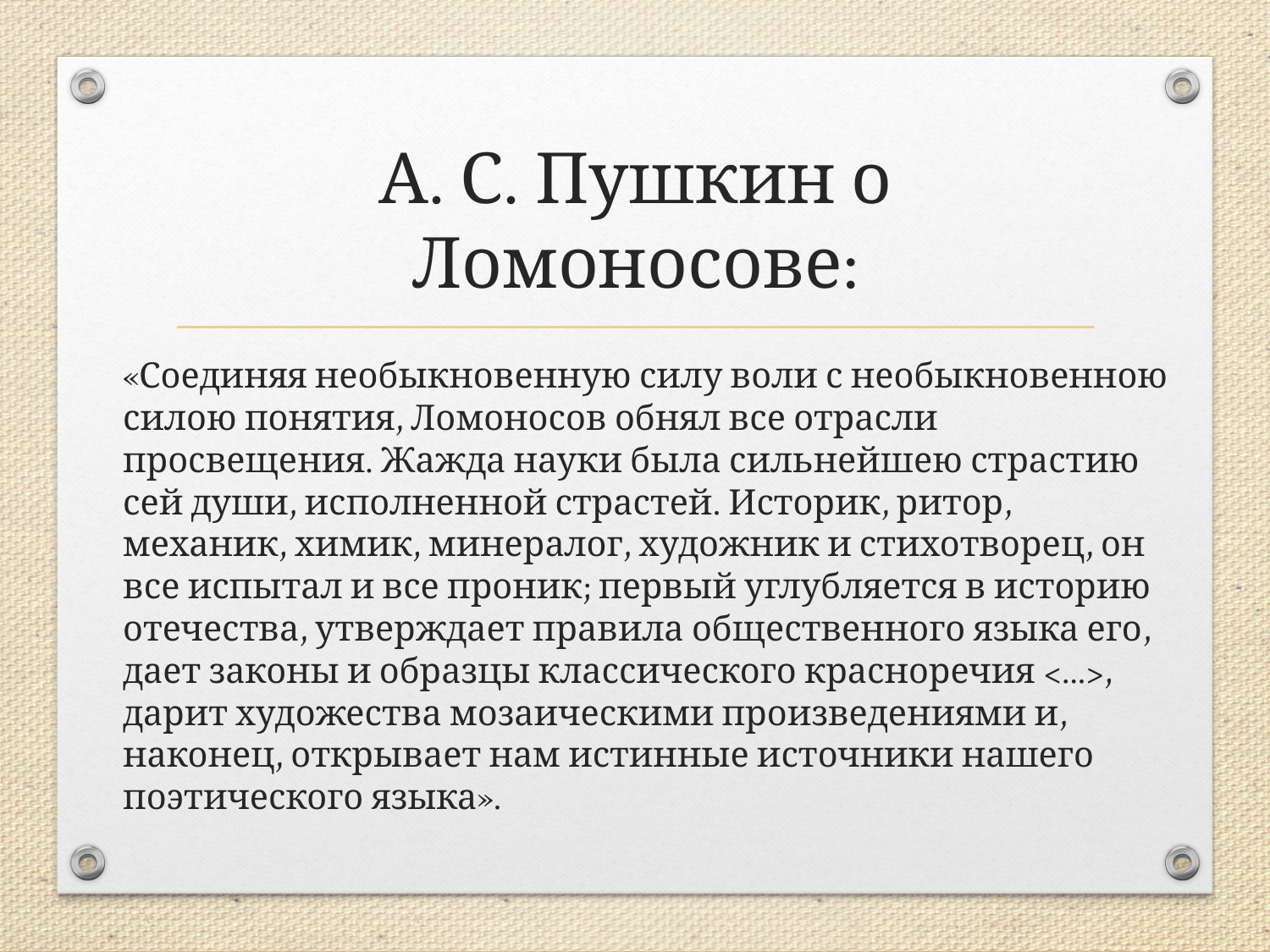

# А. С. Пушкин о Ломоносове:
«Соединяя необыкновенную силу воли с необыкновенною силою понятия, Ломоносов обнял все отрасли просвещения. Жажда науки была сильнейшею страстию сей души, исполненной страстей. Историк, ритор, механик, химик, минералог, художник и стихотворец, он все испытал и все проник; первый углубляется в историю отечества, утверждает правила общественного языка его, дает законы и образцы классического красноречия <...>, дарит художества мозаическими произведениями и, наконец, открывает нам истинные источники нашего поэтического языка».